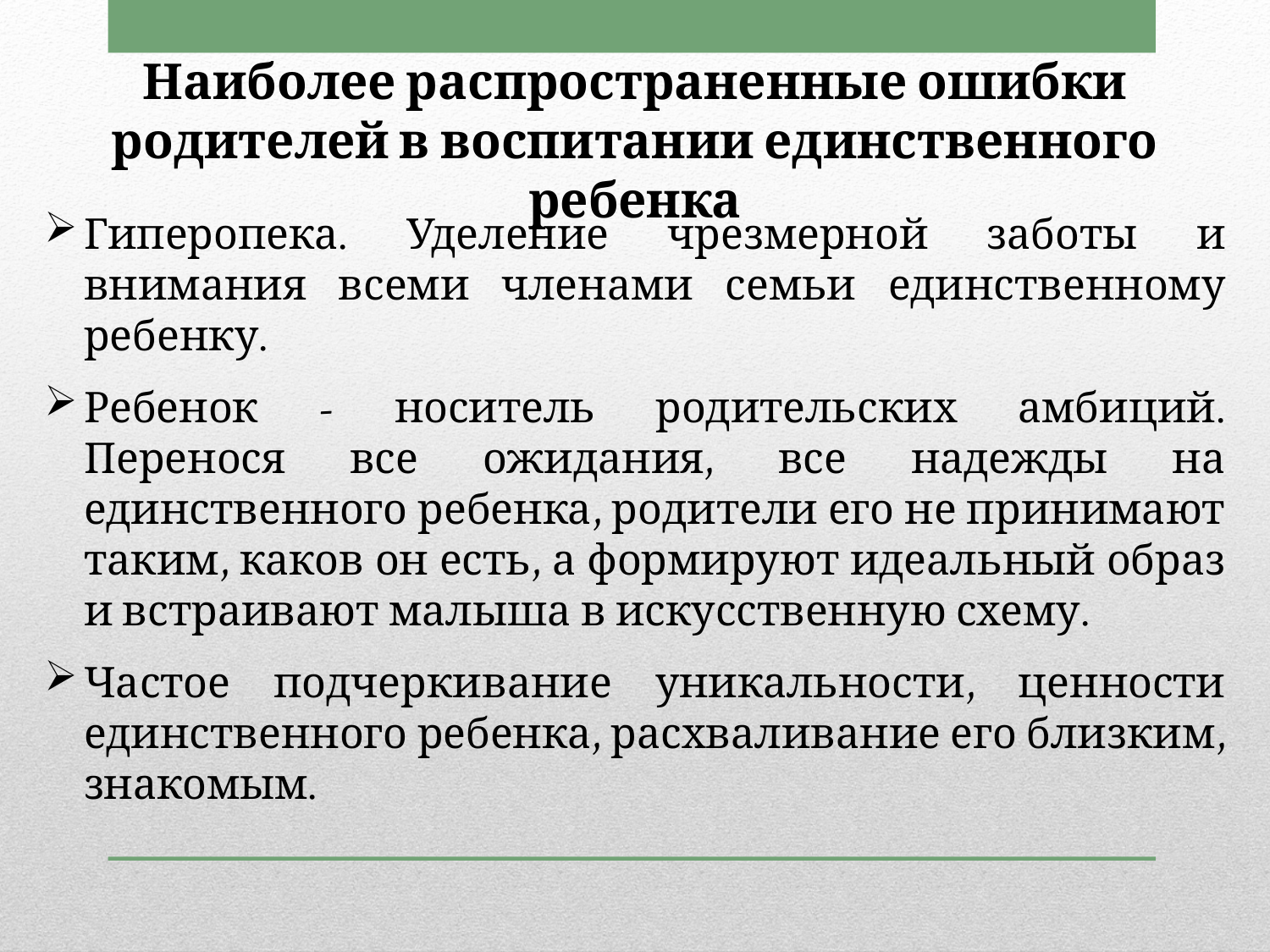

Наиболее распространенные ошибки родителей в воспитании единственного ребенка
Гиперопека. Уделение чрезмерной заботы и внимания всеми членами семьи единственному ребенку.
Ребенок - но­ситель родительских амбиций. Перенося все ожидания, все надежды на единственного ребенка, родители его не принимают таким, каков он есть, а формируют идеальный образ и встраивают малыша в искусственную схему.
Частое подчеркивание уникальности, ценности единствен­ного ребенка, расхваливание его близким, знакомым.